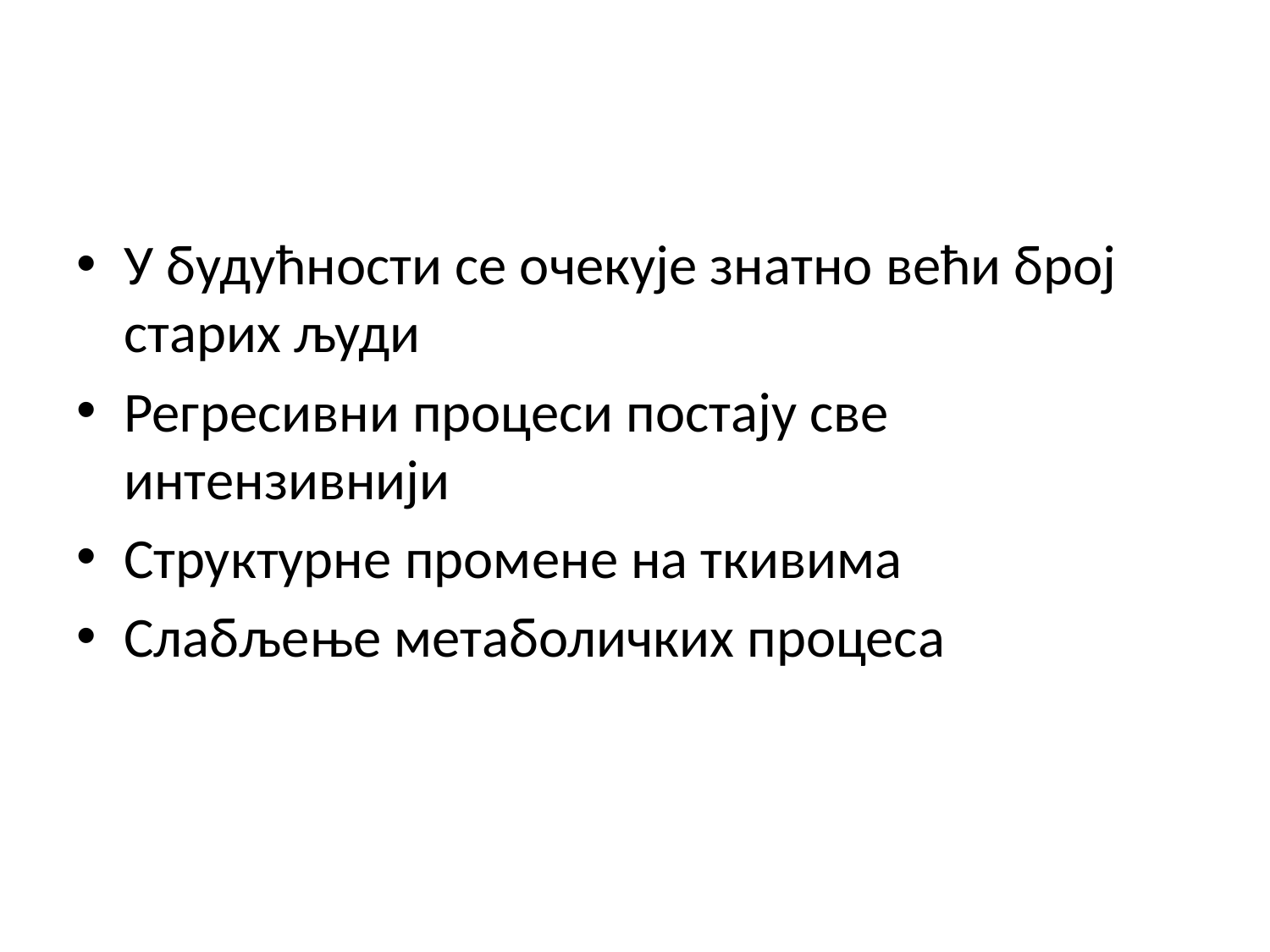

#
У будућности се очекује знатно већи број старих људи
Регресивни процеси постају све интензивнији
Структурне промене на ткивима
Слабљење метаболичких процеса